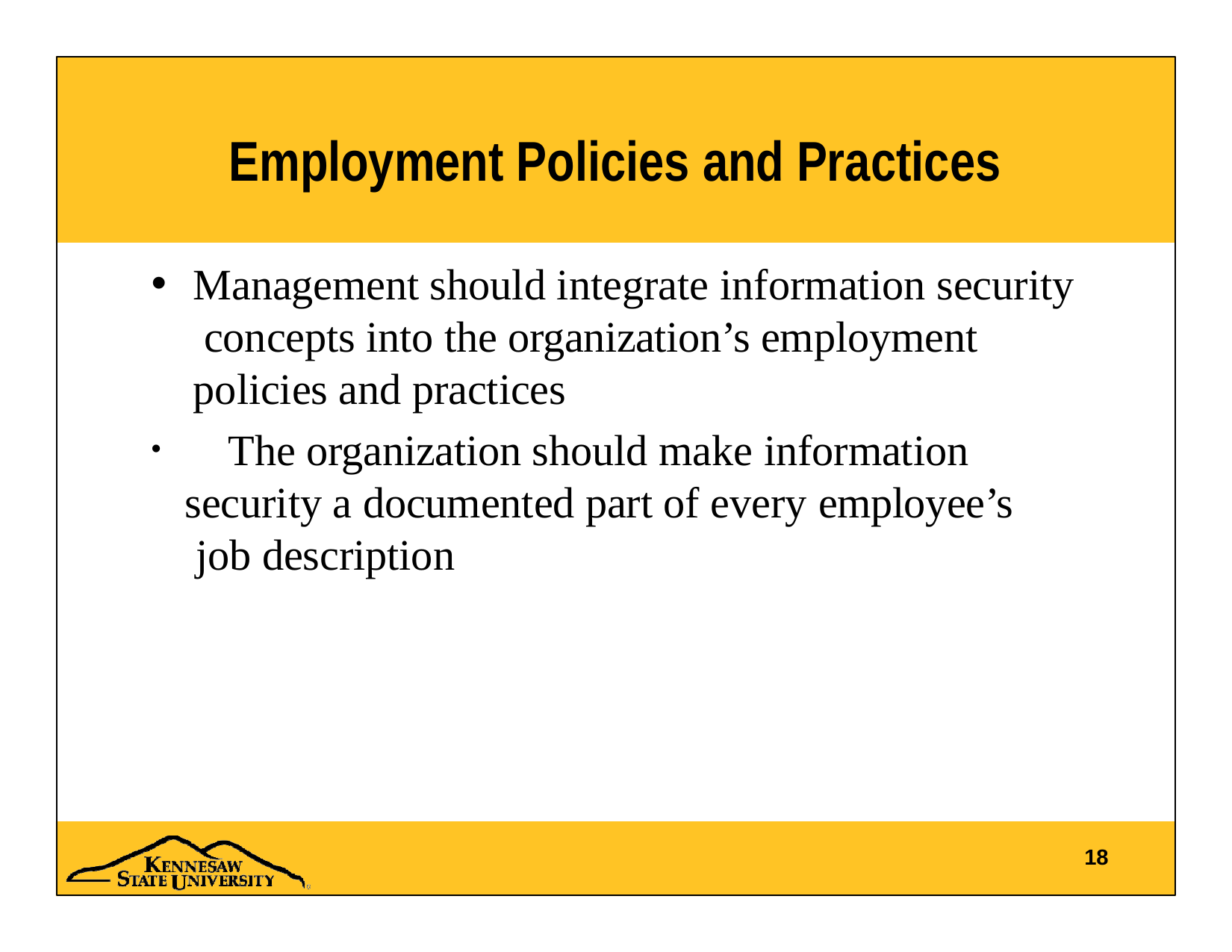

# Employment Policies and Practices
Management should integrate information security  concepts into the organization’s employment  policies and practices
	The organization should make information  security a documented part of every employee’s  job description

18